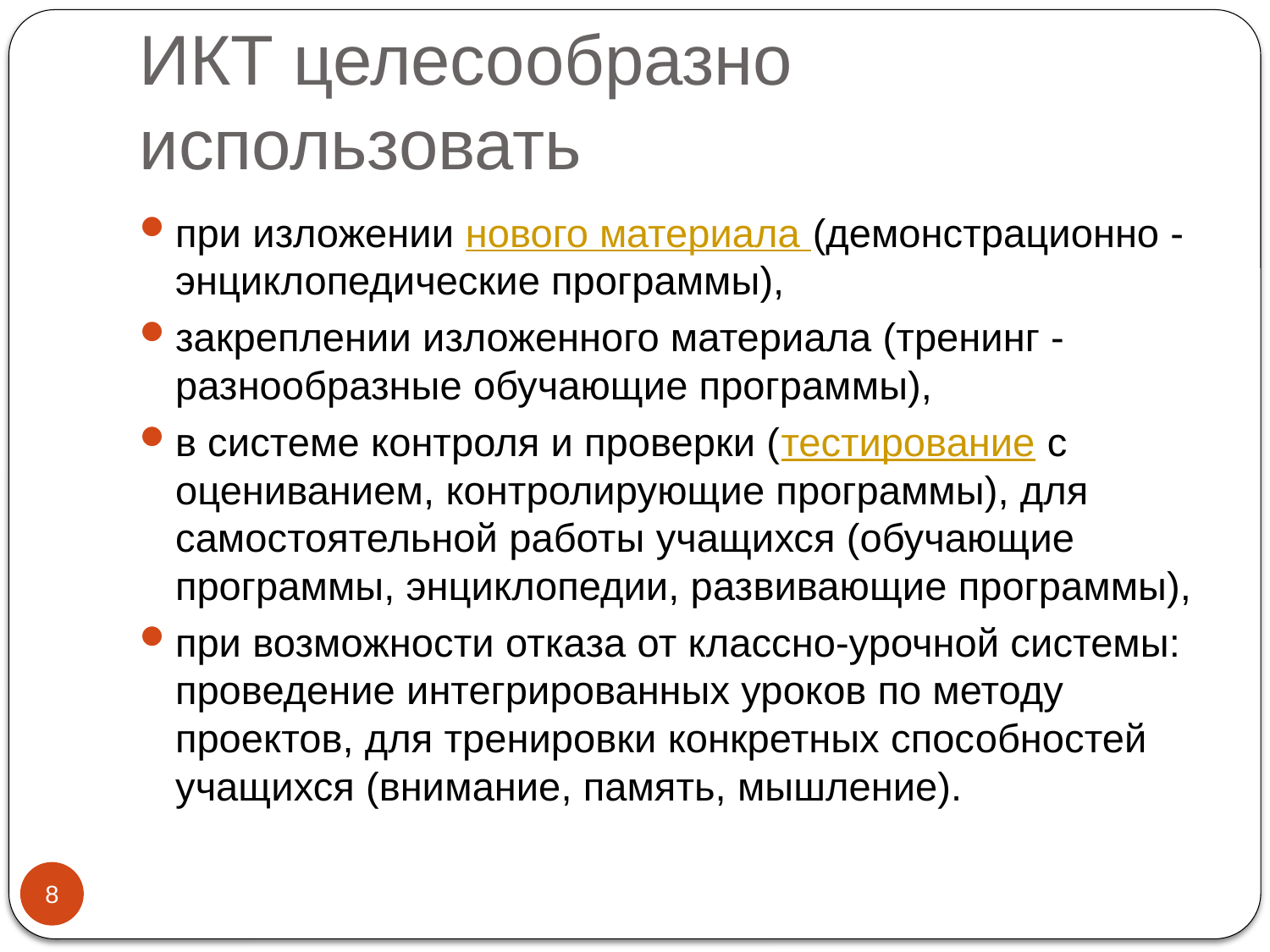

# ИКТ целесообразно использовать
при изложении нового материала (демонстрационно - энциклопедические программы),
закреплении изложенного материала (тренинг - разнообразные обучающие программы),
в системе контроля и проверки (тестирование с оцениванием, контролирующие программы), для самостоятельной работы учащихся (обучающие программы, энциклопедии, развивающие программы),
при возможности отказа от классно-урочной системы: проведение интегрированных уроков по методу проектов, для тренировки конкретных способностей учащихся (внимание, память, мышление).

8